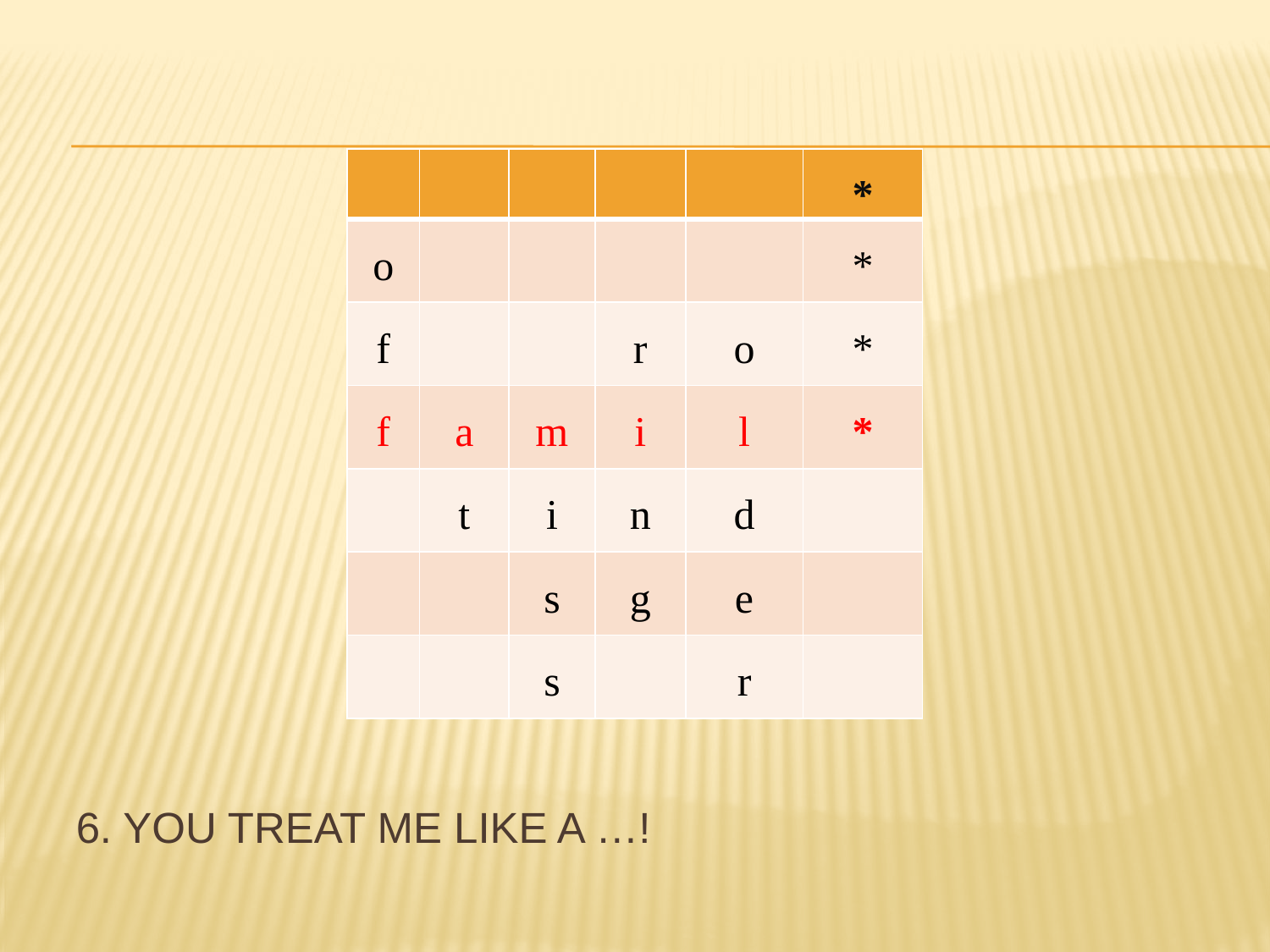

|  |  |  |  |  | \* |
| --- | --- | --- | --- | --- | --- |
| o |  |  |  |  | \* |
| f |  |  | r | o | \* |
| f | a | m | i | l | \* |
|  | t | i | n | d |  |
|  |  | s | g | e |  |
|  |  | s |  | r |  |
# 6. You treat me like a …!